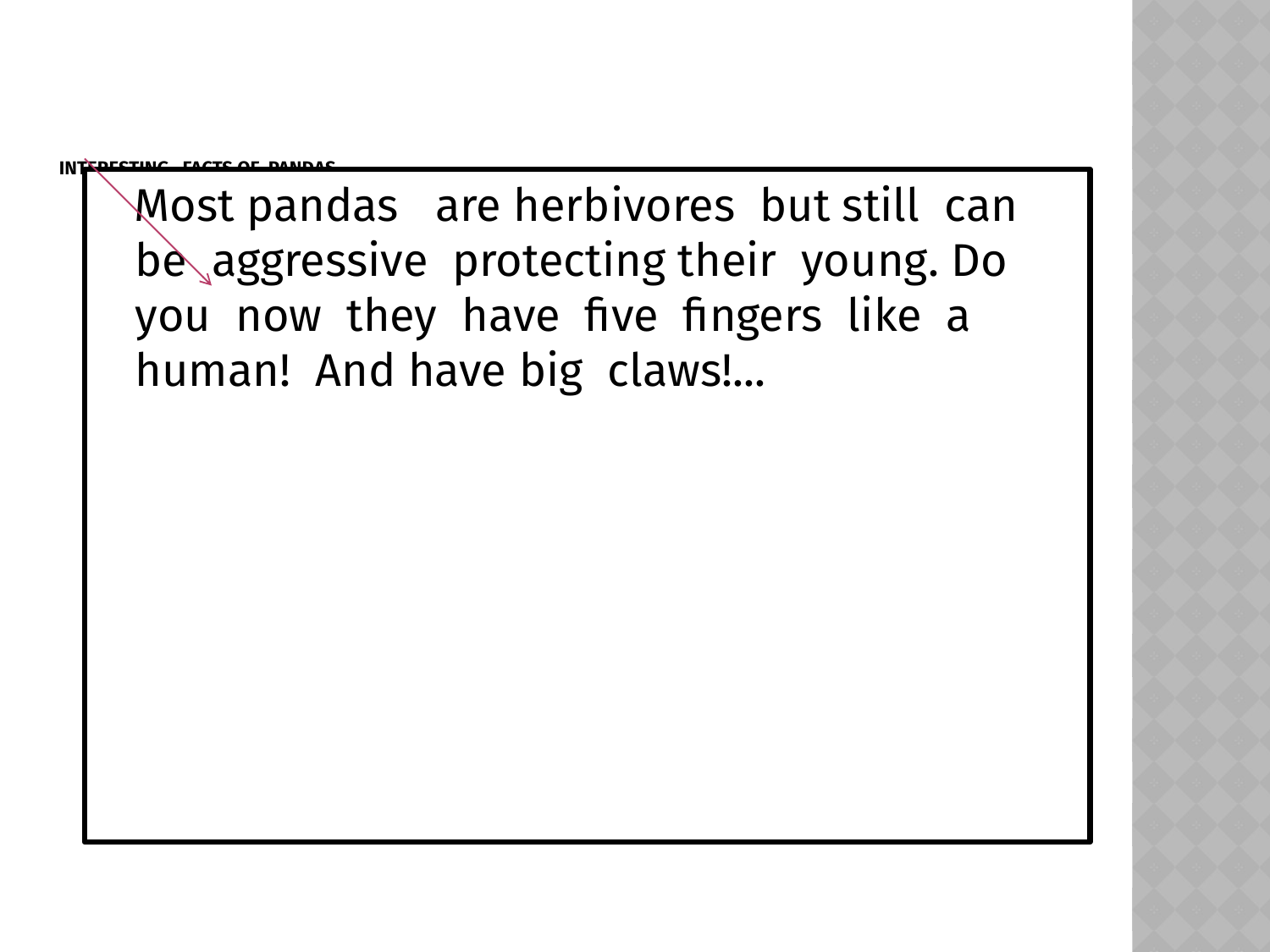

# interesting   facts of  pandas
   Most pandas   are herbivores  but still  can  be  aggressive  protecting their  young. Do  you  now  they  have  five  fingers  like  a  human!  And have big  claws!...